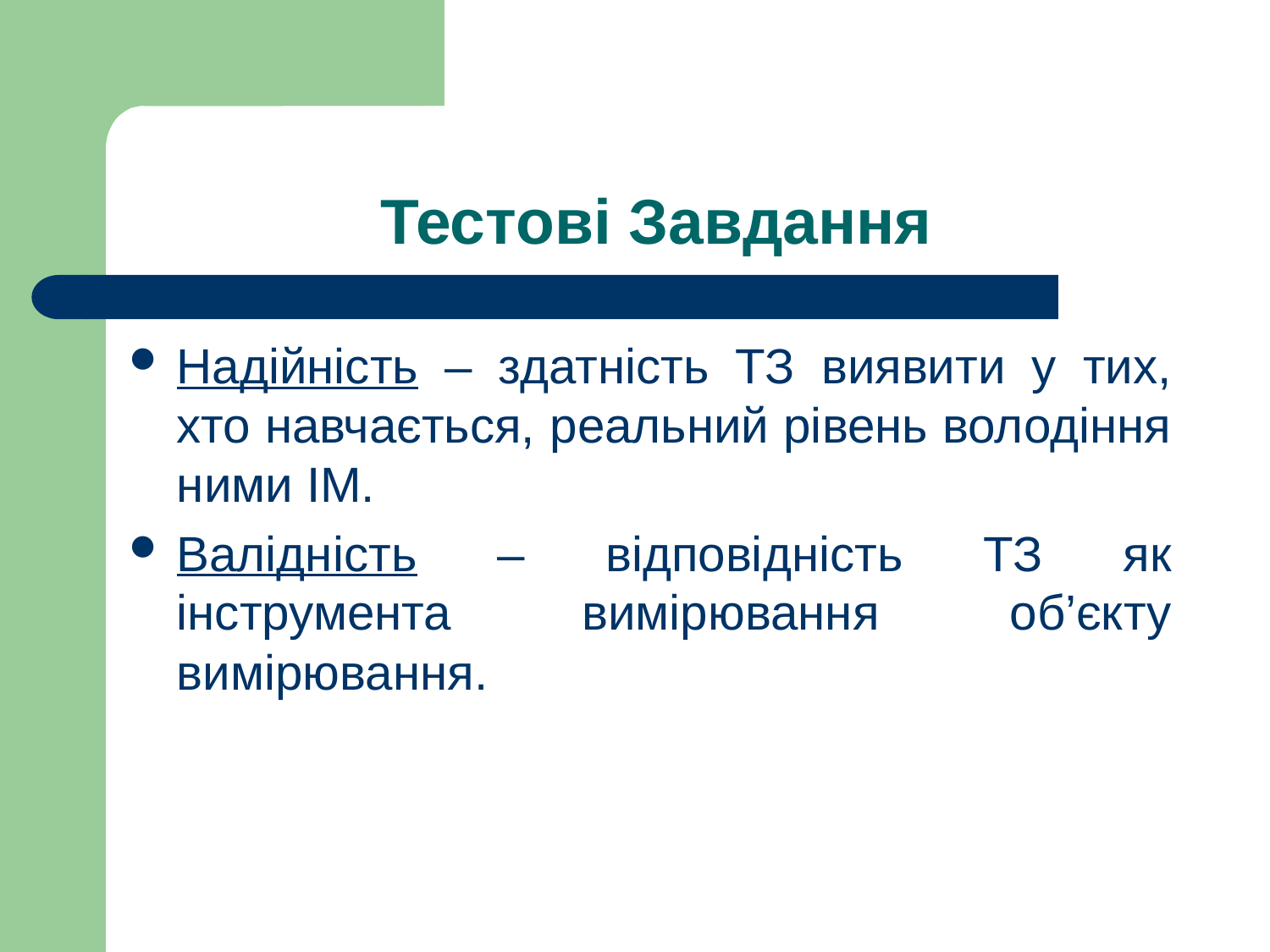

# Тестові Завдання
Надійність – здатність ТЗ виявити у тих, хто навчається, реальний рівень володіння ними ІМ.
Валідність – відповідність ТЗ як інструмента вимірювання об’єкту вимірювання.